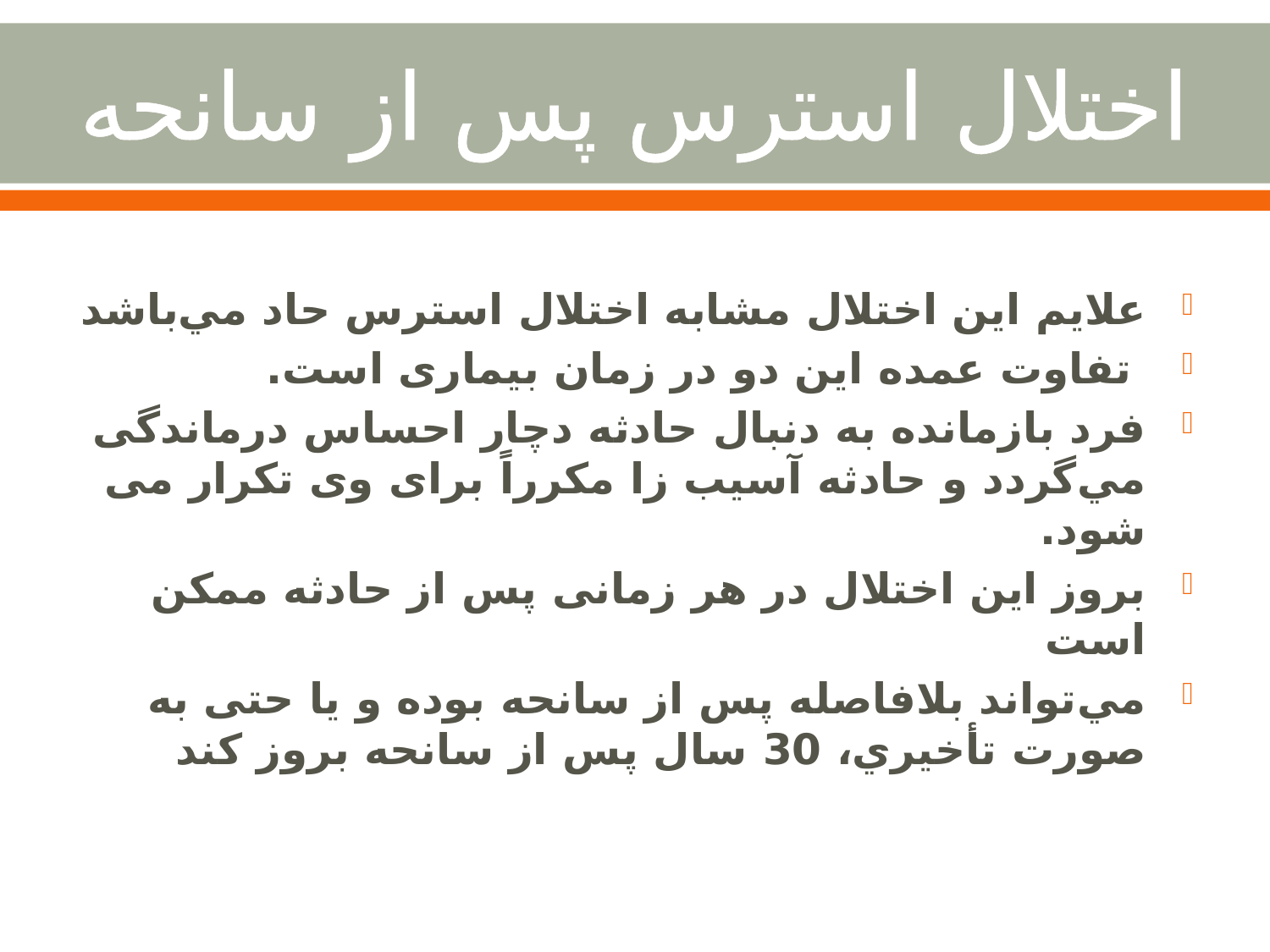

# اختلال استرس پس از سانحه
علايم اين اختلال مشابه اختلال استرس حاد مي‌باشد
 تفاوت عمده‌ اين دو در زمان بيماری است.
فرد بازمانده به دنبال حادثه دچار احساس درماندگی مي‌گردد و حادثه آسيب زا مکرراً برای وی تکرار می شود.
بروز اين اختلال در هر زمانی پس از حادثه ممکن است
مي‌تواند بلافاصله پس از سانحه بوده و يا حتی به صورت تأخيري، 30 سال پس از سانحه بروز کند